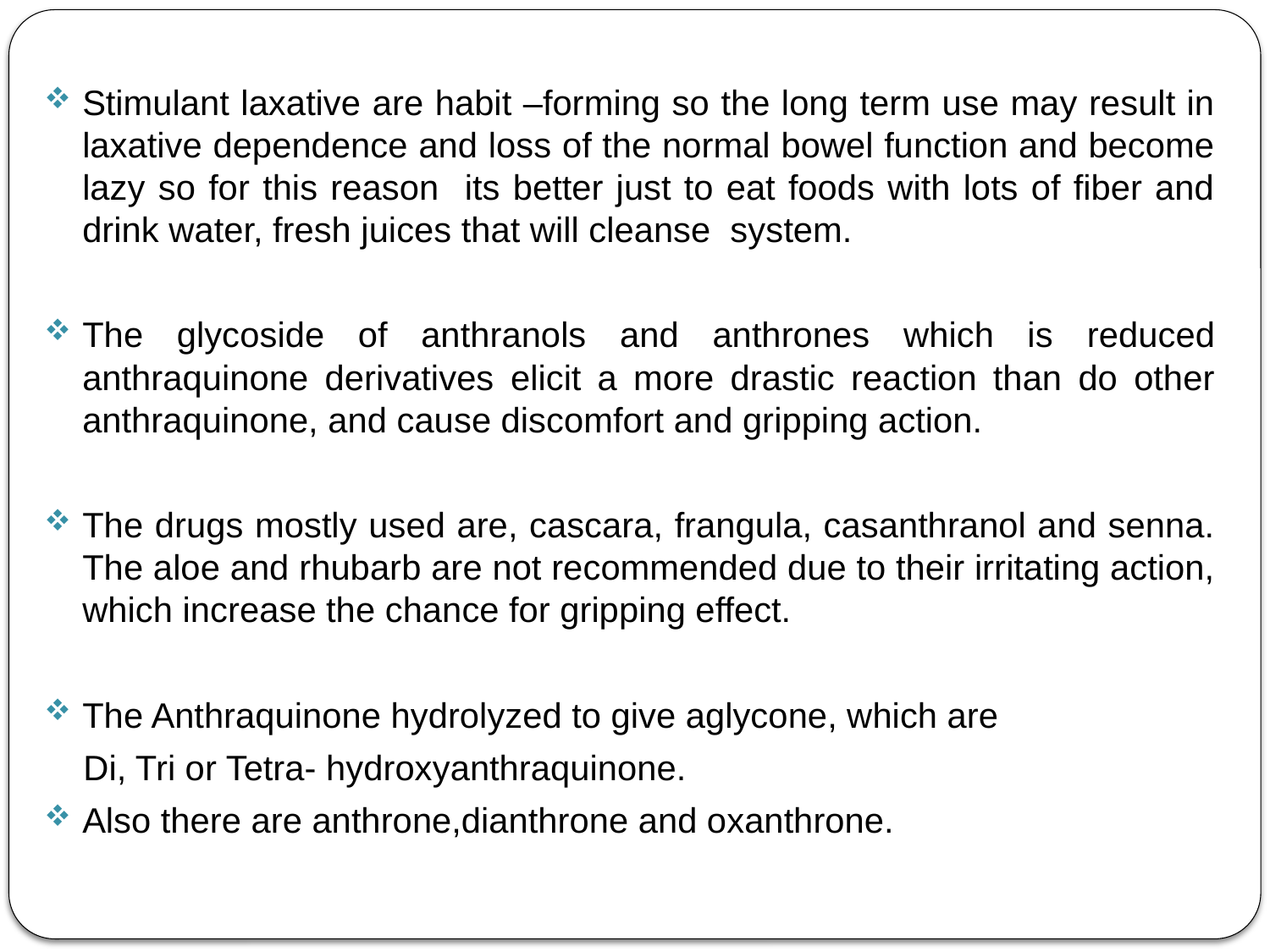

Stimulant laxative are habit –forming so the long term use may result in laxative dependence and loss of the normal bowel function and become lazy so for this reason  its better just to eat foods with lots of fiber and drink water, fresh juices that will cleanse  system.

The glycoside of anthranols and anthrones which is reduced anthraquinone derivatives elicit a more drastic reaction than do other anthraquinone, and cause discomfort and gripping action.

The drugs mostly used are, cascara, frangula, casanthranol and senna. The aloe and rhubarb are not recommended due to their irritating action, which increase the chance for gripping effect.

The Anthraquinone hydrolyzed to give aglycone, which are
    Di, Tri or Tetra- hydroxyanthraquinone.
Also there are anthrone,dianthrone and oxanthrone.